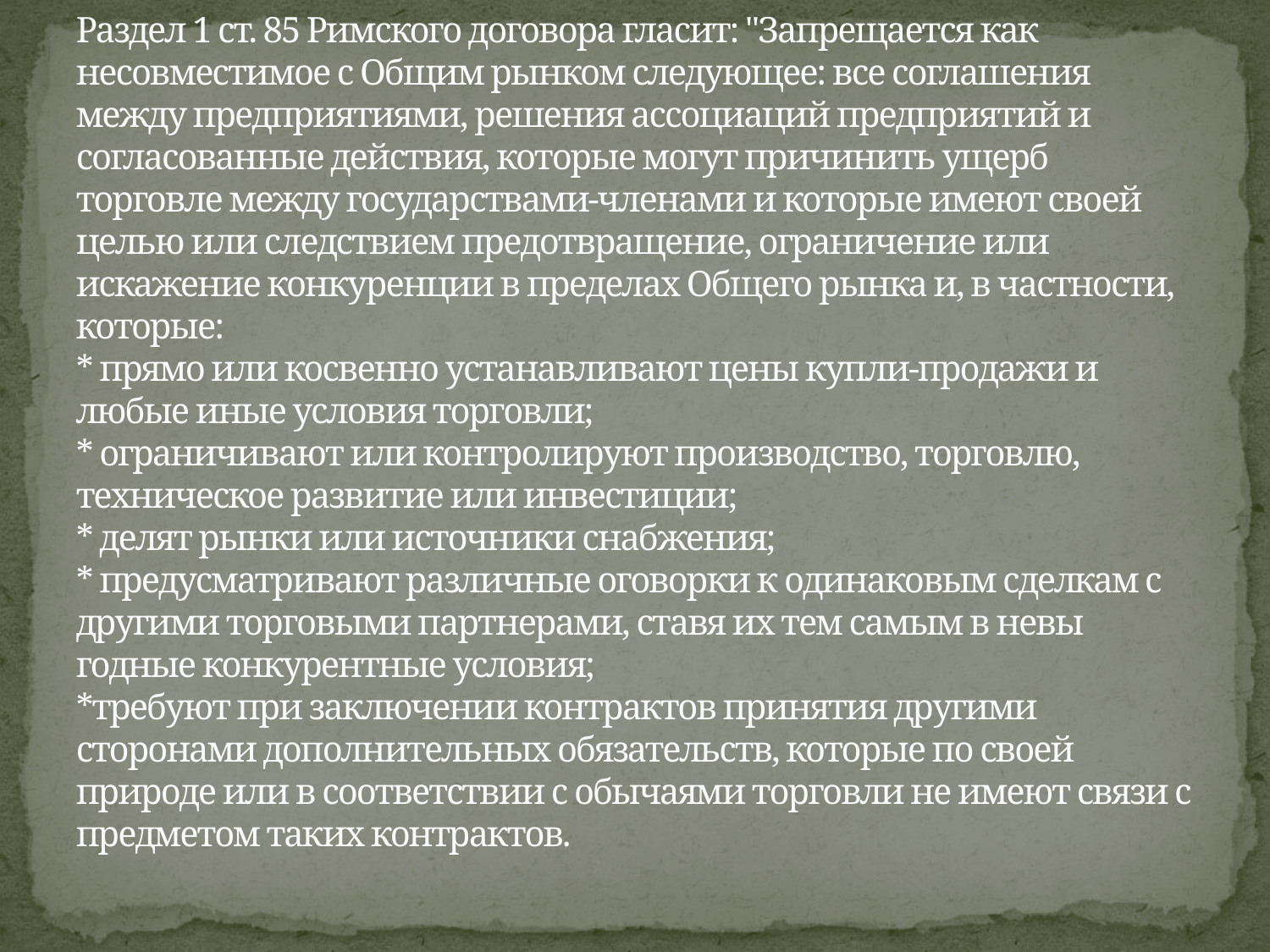

# Раздел 1 ст. 85 Римского договора гласит: "Запрещается как несовместимое с Общим рынком следующее: все соглашения между предприятиями, решения ассоциаций предприятий и согласованные действия, которые могут причинить ущерб торговле между государствами-членами и которые имеют своей целью или следствием предотвращение, ограничение или искажение конкуренции в пределах Общего рынка и, в частности, которые: * прямо или косвенно устанавливают цены купли-продажи и любые иные условия торговли; * ограничивают или контролируют производство, торговлю, техническое развитие или инвестиции; * делят рынки или источники снабжения; * предусматривают различные оговорки к одинаковым сдел­кам с другими торговыми партнерами, ставя их тем самым в невы­годные конкурентные условия; *требуют при заключении контрактов принятия другими сторонами дополнительных обязательств, которые по своей природе или в соответствии с обычаями торговли не имеют связи с предме­том таких контрактов.